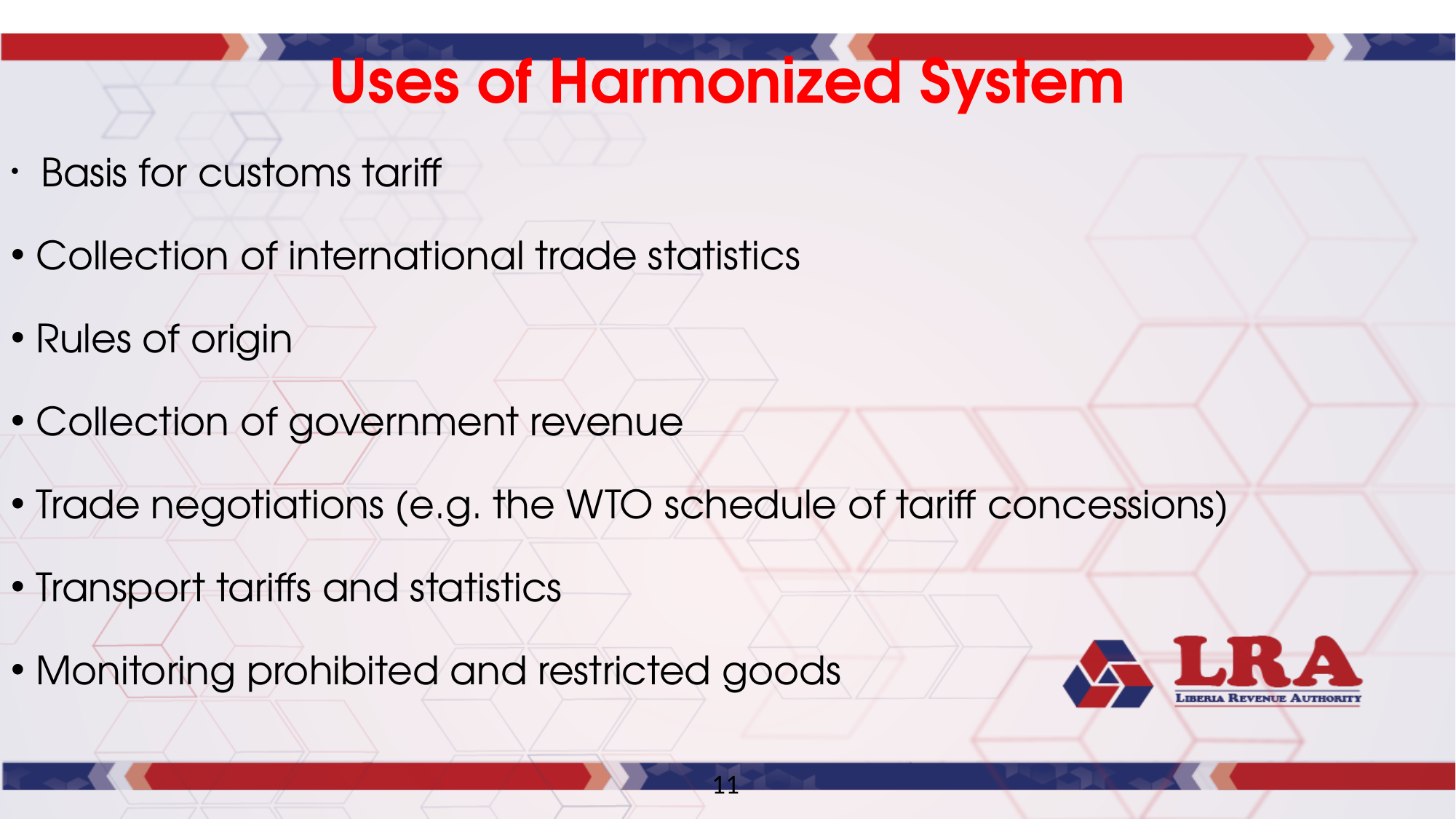

# Uses of Harmonized System
 Basis for customs tariff
Collection of international trade statistics
Rules of origin
Collection of government revenue
Trade negotiations (e.g. the WTO schedule of tariff concessions)
Transport tariffs and statistics
Monitoring prohibited and restricted goods

11